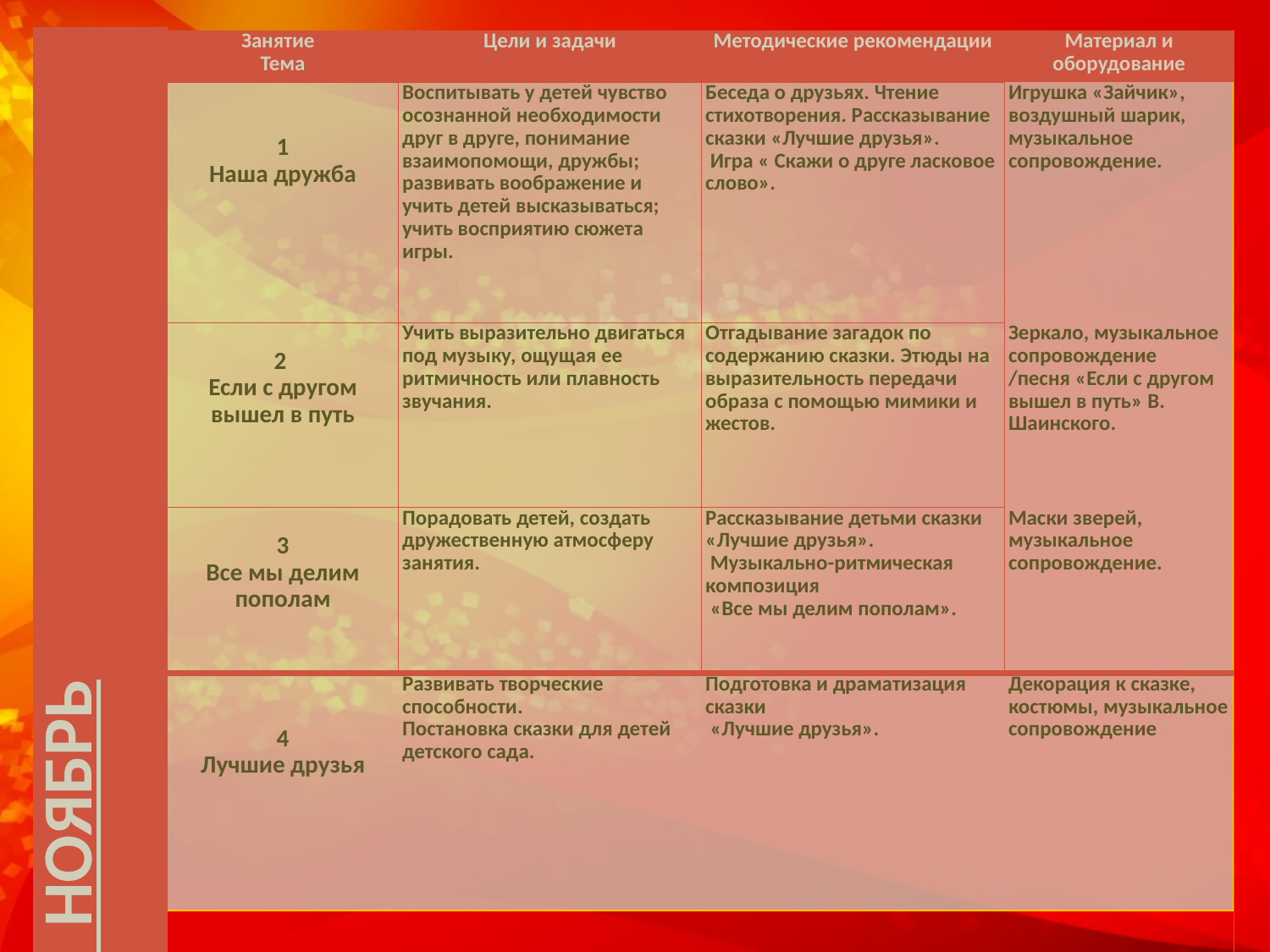

| НОЯБРЬ | Занятие Тема | Цели и задачи | Методические рекомендации | Материал и оборудование |
| --- | --- | --- | --- | --- |
|  | 1 Наша дружба | Воспитывать у детей чувство осознанной необходимости друг в друге, понимание взаимопомощи, дружбы; развивать воображение и учить детей высказываться; учить восприятию сюжета игры. | Беседа о друзьях. Чтение стихотворения. Рассказывание сказки «Лучшие друзья». Игра « Скажи о друге ласковое слово». | Игрушка «Зайчик», воздушный шарик, музыкальное сопровождение. |
|  | 2  Если с другом вышел в путь | Учить выразительно двигаться под музыку, ощущая ее ритмичность или плавность звучания. | Отгадывание загадок по содержанию сказки. Этюды на выразительность передачи образа с помощью мимики и жестов. | Зеркало, музыкальное сопровождение /песня «Если с другом вышел в путь» В. Шаинского. |
|  | 3 Все мы делим пополам | Порадовать детей, создать дружественную атмосферу занятия. | Рассказывание детьми сказки «Лучшие друзья». Музыкально-ритмическая композиция «Все мы делим пополам». | Маски зверей, музыкальное сопровождение. |
|  | 4 Лучшие друзья | Развивать творческие способности. Постановка сказки для детей детского сада. | Подготовка и драматизация сказки «Лучшие друзья». | Декорация к сказке, костюмы, музыкальное сопровождение |